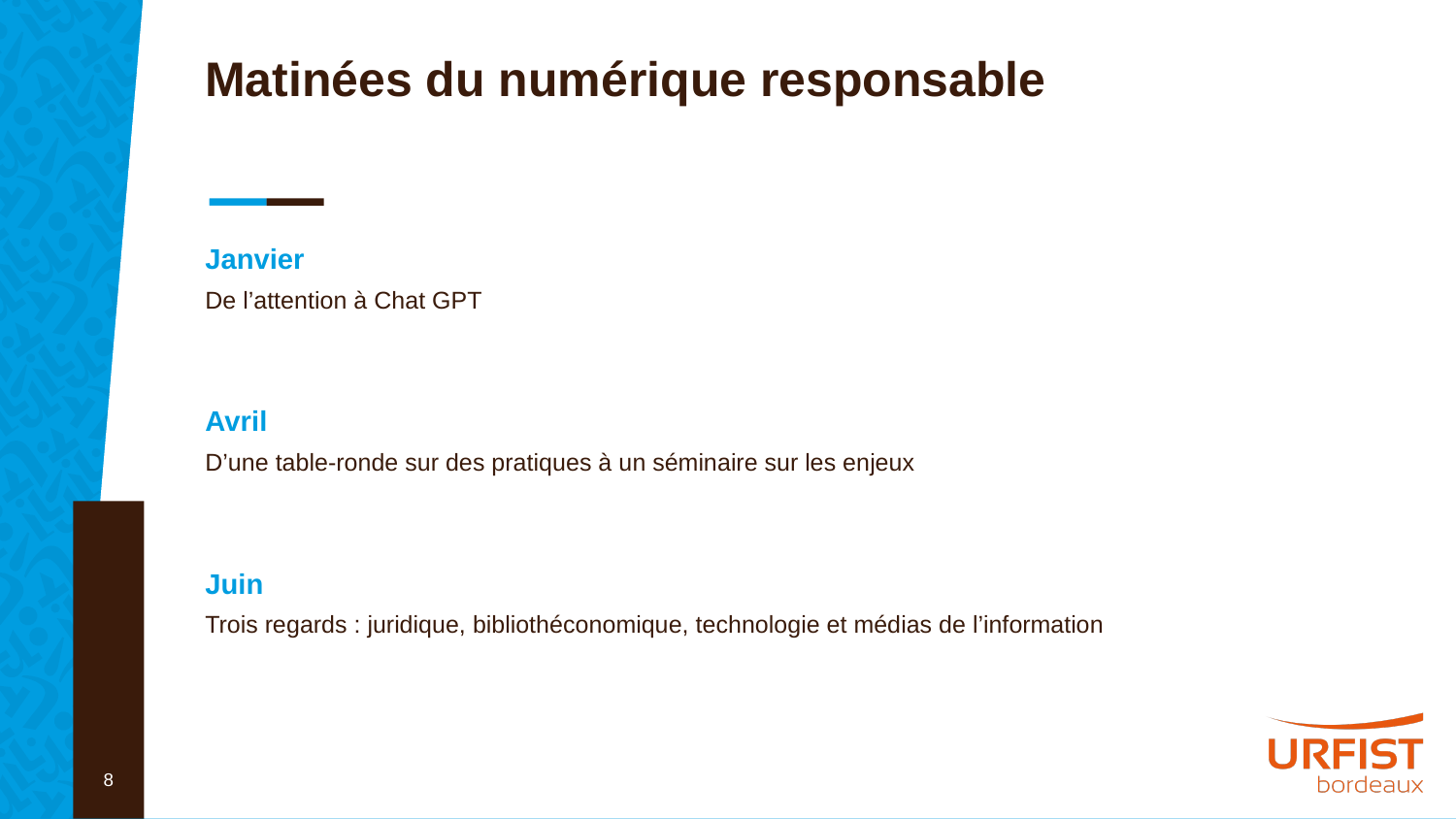

# Matinées du numérique responsable
Janvier
De l’attention à Chat GPT

Avril
D’une table-ronde sur des pratiques à un séminaire sur les enjeux

Juin
Trois regards : juridique, bibliothéconomique, technologie et médias de l’information

8